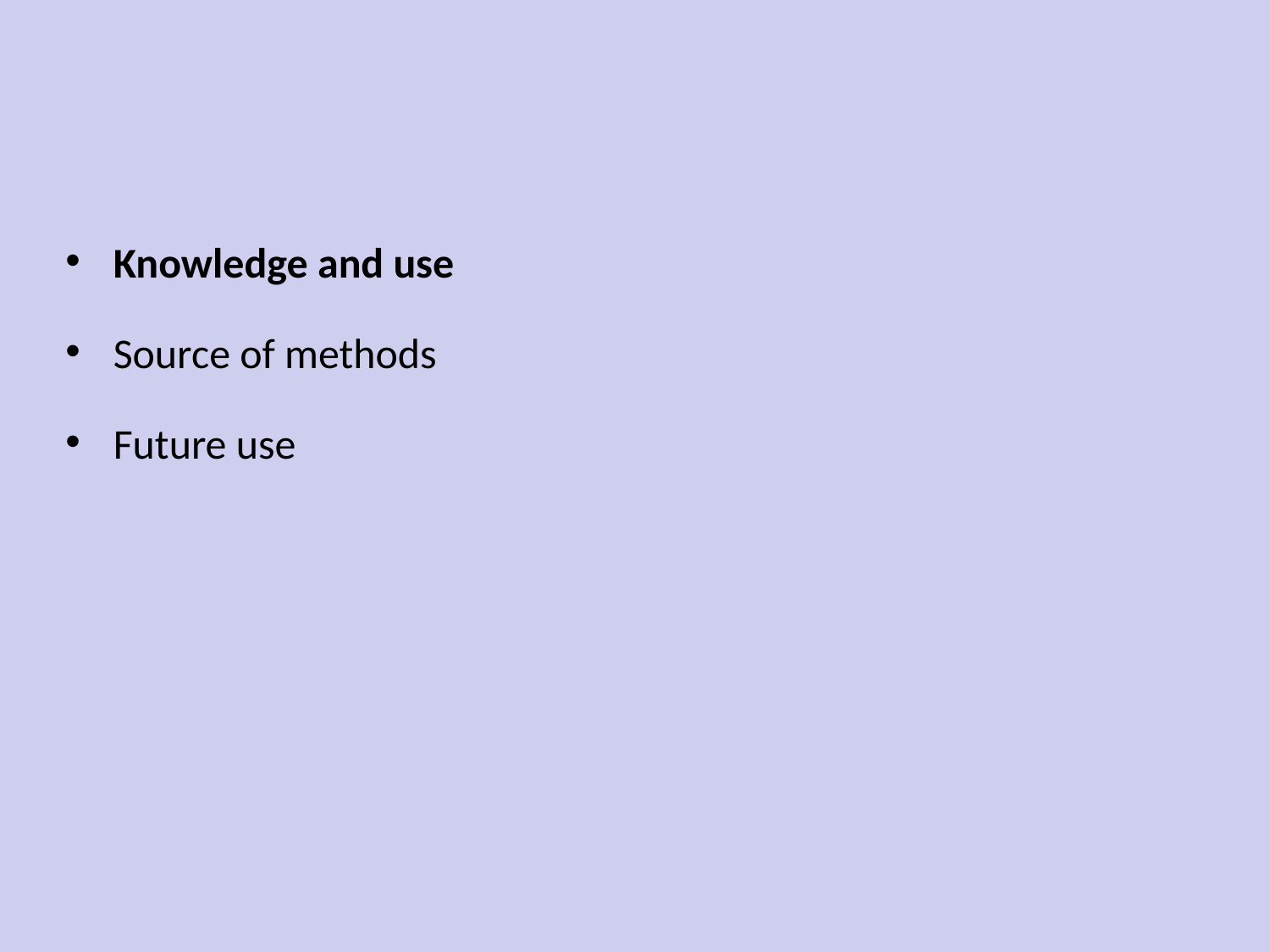

Knowledge and use
Source of methods
Future use